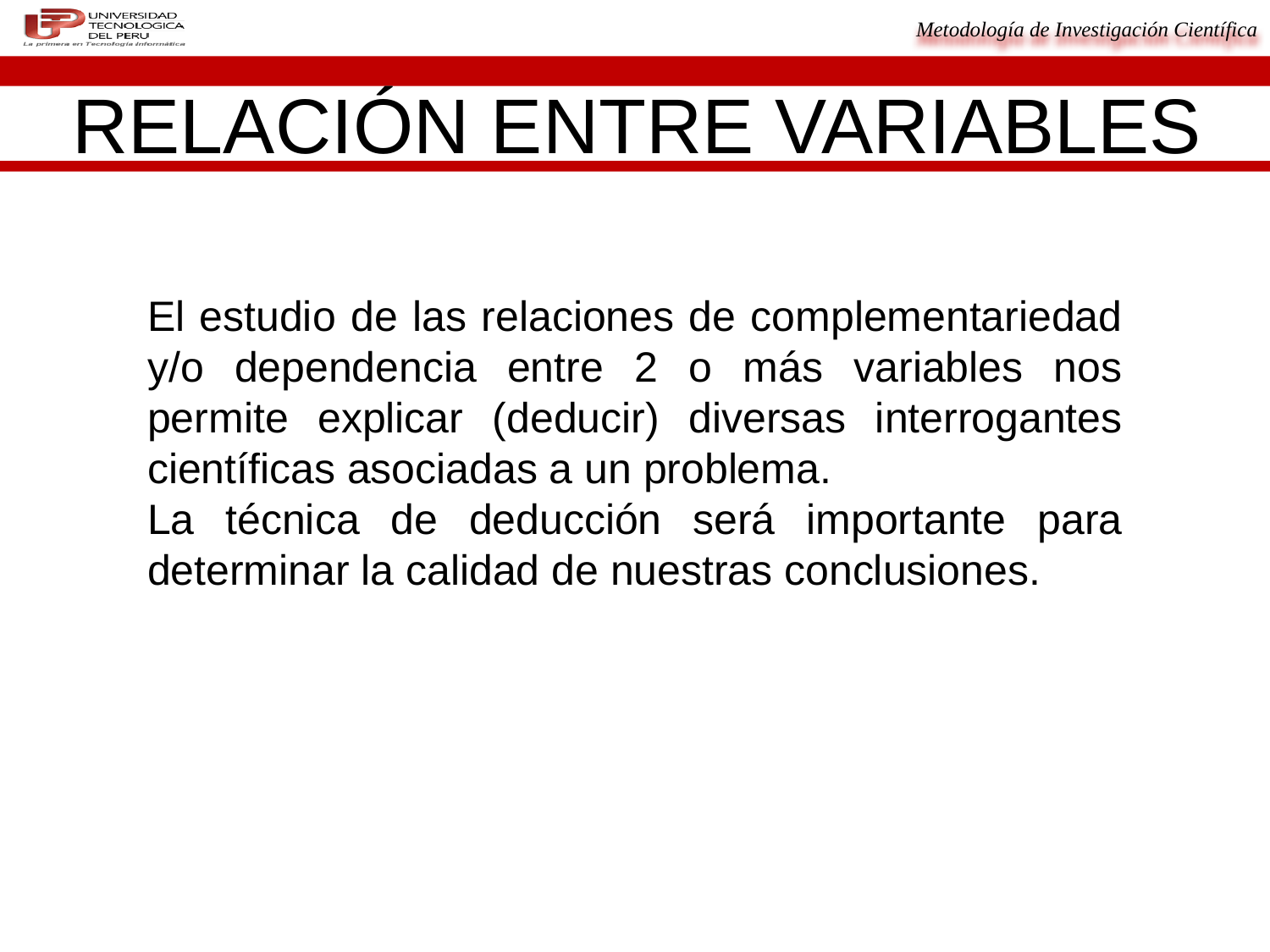

RELACIÓN ENTRE VARIABLES
El estudio de las relaciones de complementariedad y/o dependencia entre 2 o más variables nos permite explicar (deducir) diversas interrogantes científicas asociadas a un problema.
La técnica de deducción será importante para determinar la calidad de nuestras conclusiones.